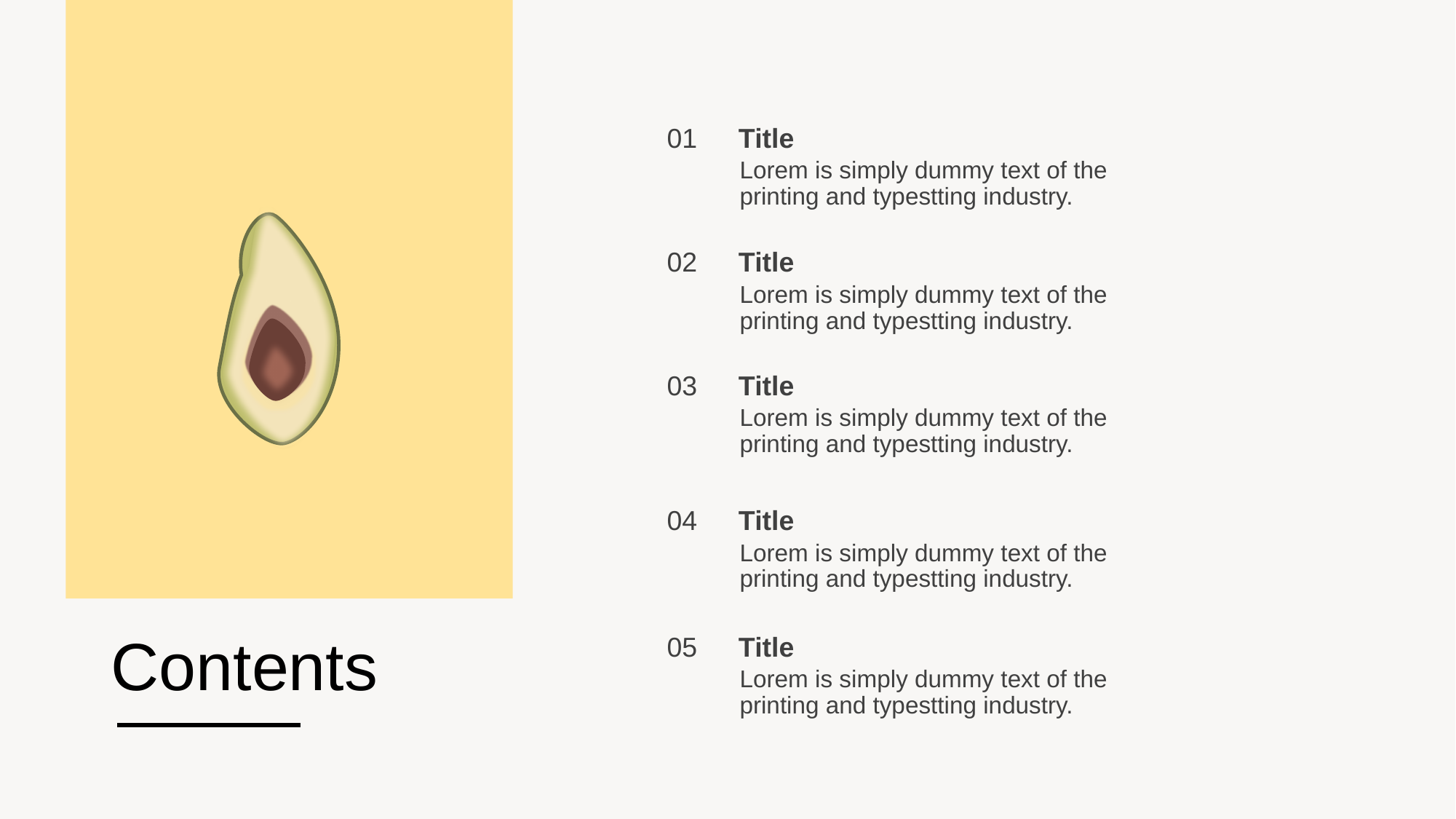

01
Title
Lorem is simply dummy text of the printing and typestting industry.
02
Title
Lorem is simply dummy text of the printing and typestting industry.
03
Title
Lorem is simply dummy text of the printing and typestting industry.
04
Title
Lorem is simply dummy text of the printing and typestting industry.
# Contents
05
Title
Lorem is simply dummy text of the printing and typestting industry.